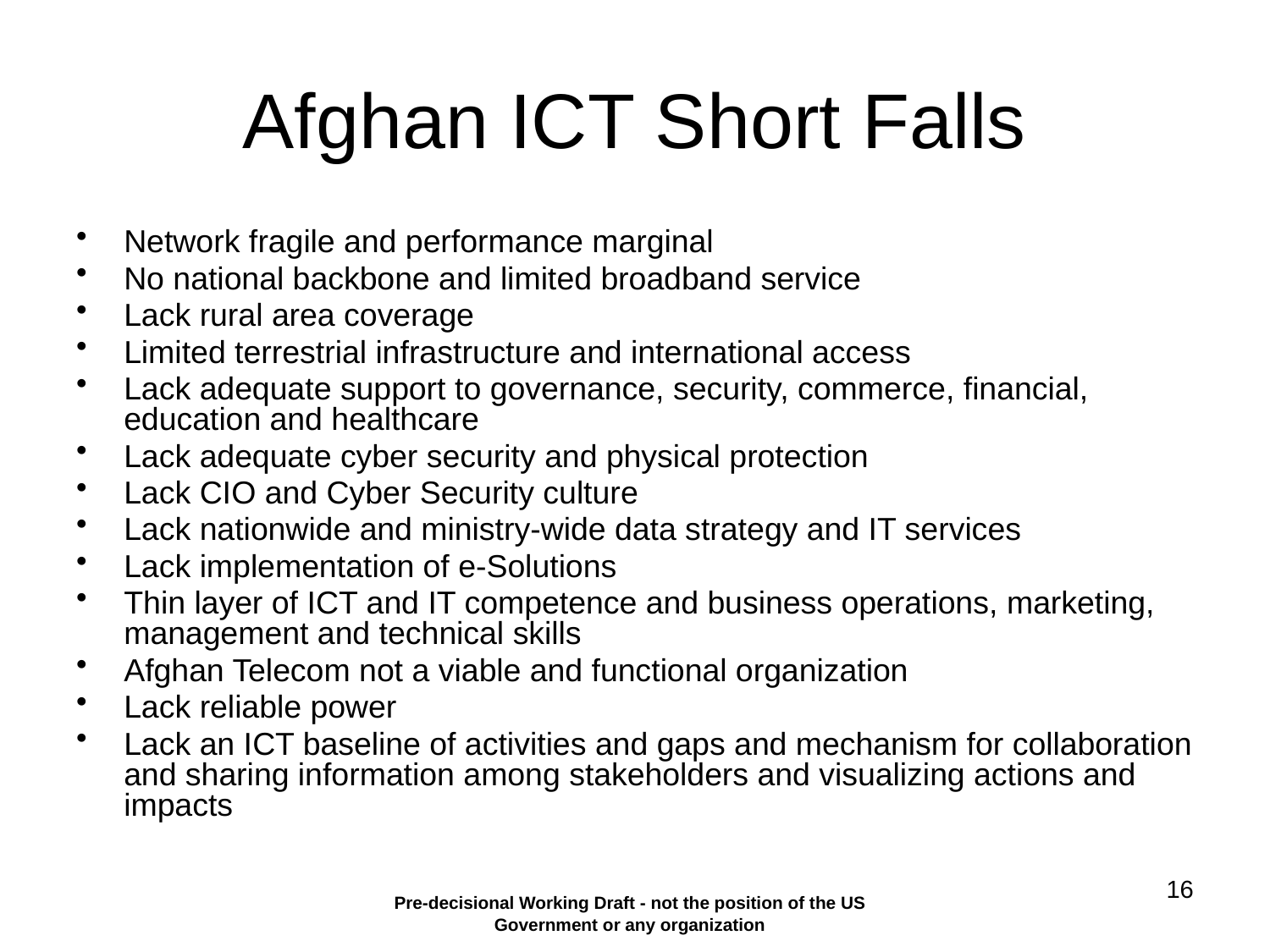

# Afghan ICT Short Falls
Network fragile and performance marginal
No national backbone and limited broadband service
Lack rural area coverage
Limited terrestrial infrastructure and international access
Lack adequate support to governance, security, commerce, financial, education and healthcare
Lack adequate cyber security and physical protection
Lack CIO and Cyber Security culture
Lack nationwide and ministry-wide data strategy and IT services
Lack implementation of e-Solutions
Thin layer of ICT and IT competence and business operations, marketing, management and technical skills
Afghan Telecom not a viable and functional organization
Lack reliable power
Lack an ICT baseline of activities and gaps and mechanism for collaboration and sharing information among stakeholders and visualizing actions and impacts
16